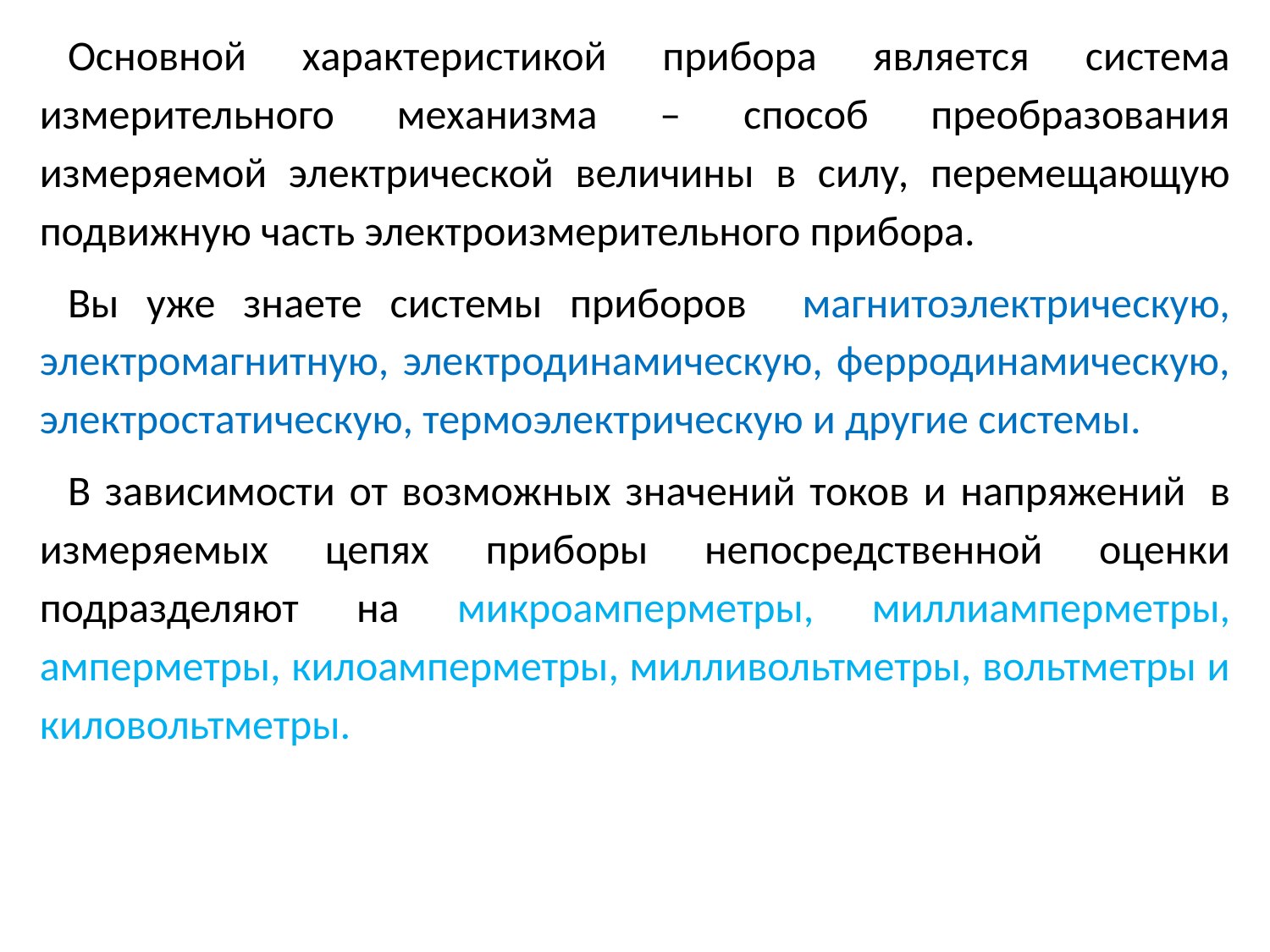

Классификация приборов непосредственной оценки
Основной характеристикой прибора является система измерительного механизма – способ преобразования измеряемой электрической величины в силу, перемещающую подвижную часть электроизмерительного прибора.
Назовите какие системы приборов вы знаете. (магнитоэлектрическую, электромагнитную, электродинамическую, ферродинамическую, электростатическую, термоэлектрическую и другие системы.)

Основной характеристикой прибора является система измерительного механизма – способ преобразования измеряемой электрической величины в силу, перемещающую подвижную часть электроизмерительного прибора.
Вы уже знаете системы приборов  магнитоэлектрическую, электромагнитную, электродинамическую, ферродинамическую, электростатическую, термоэлектрическую и другие системы.
В зависимости от возможных значений токов и напряжений  в измеряемых цепях приборы непосредственной оценки подразделяют на микроамперметры, миллиамперметры, амперметры, килоамперметры, милливольтметры, вольтметры и киловольтметры.